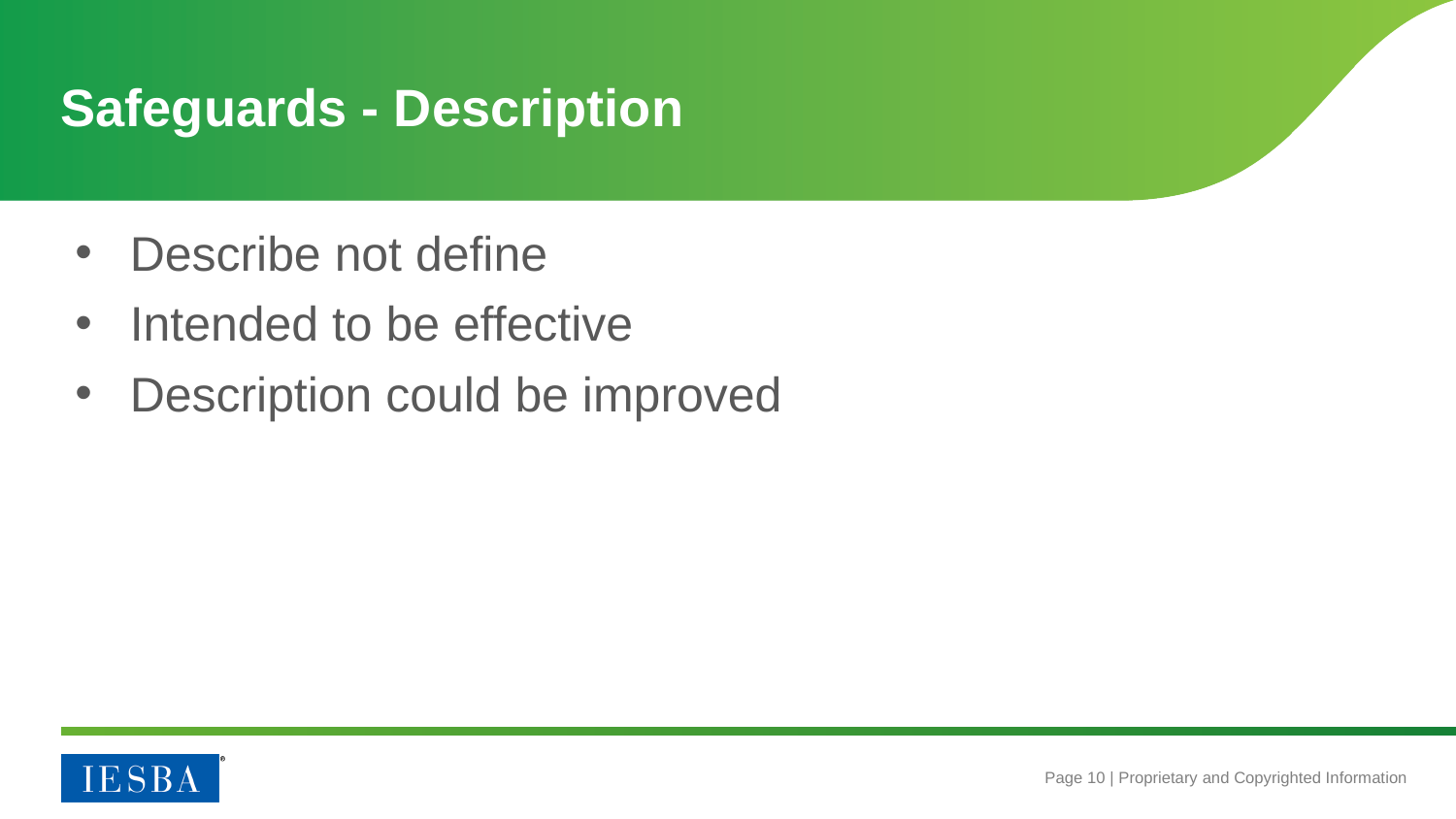

# Safeguards - Description
Describe not define
Intended to be effective
Description could be improved